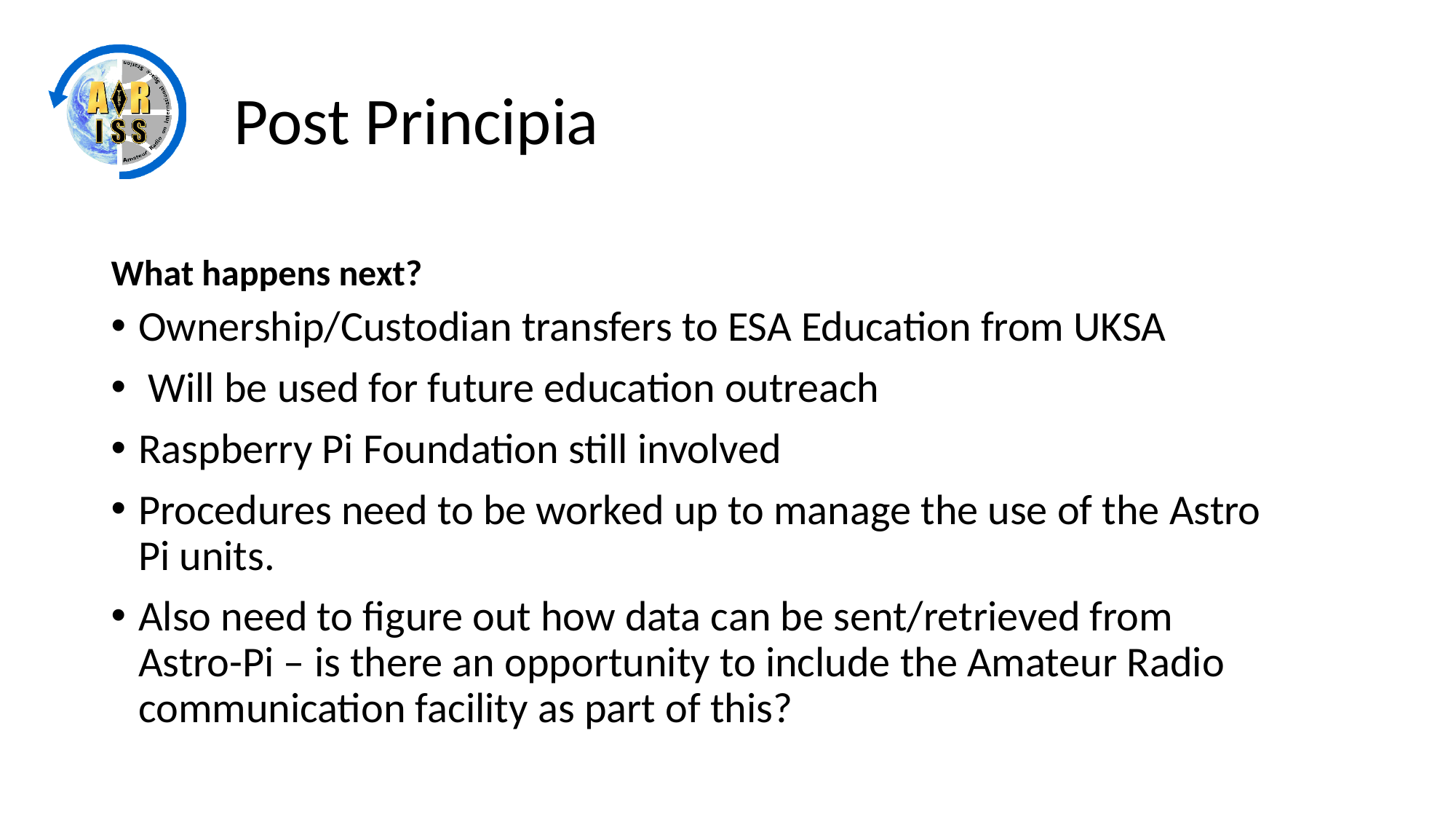

# Post Principia
What happens next?
Ownership/Custodian transfers to ESA Education from UKSA
 Will be used for future education outreach
Raspberry Pi Foundation still involved
Procedures need to be worked up to manage the use of the Astro Pi units.
Also need to figure out how data can be sent/retrieved from Astro-Pi – is there an opportunity to include the Amateur Radio communication facility as part of this?